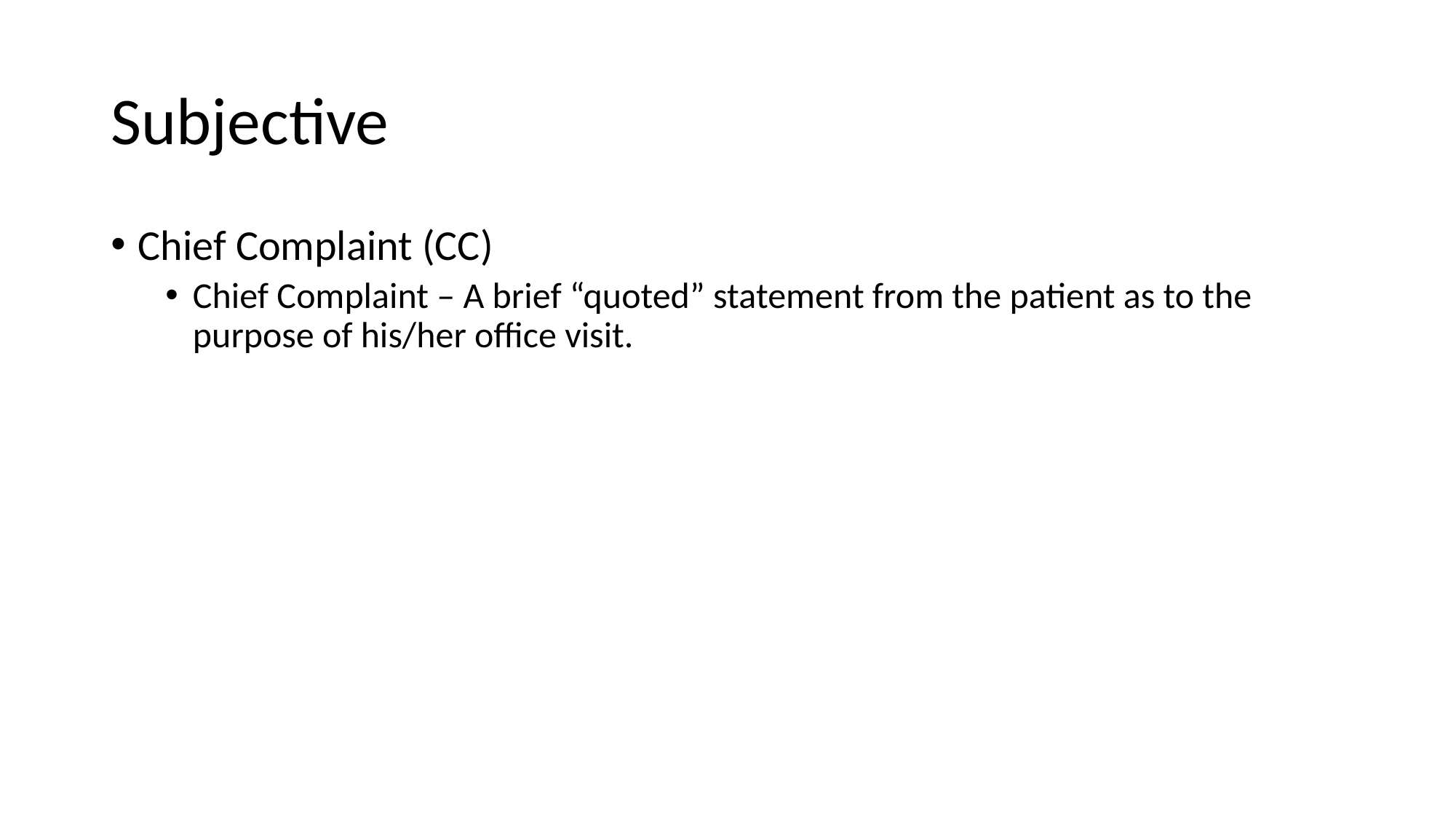

# Subjective
Chief Complaint (CC)
Chief Complaint – A brief “quoted” statement from the patient as to the purpose of his/her office visit.